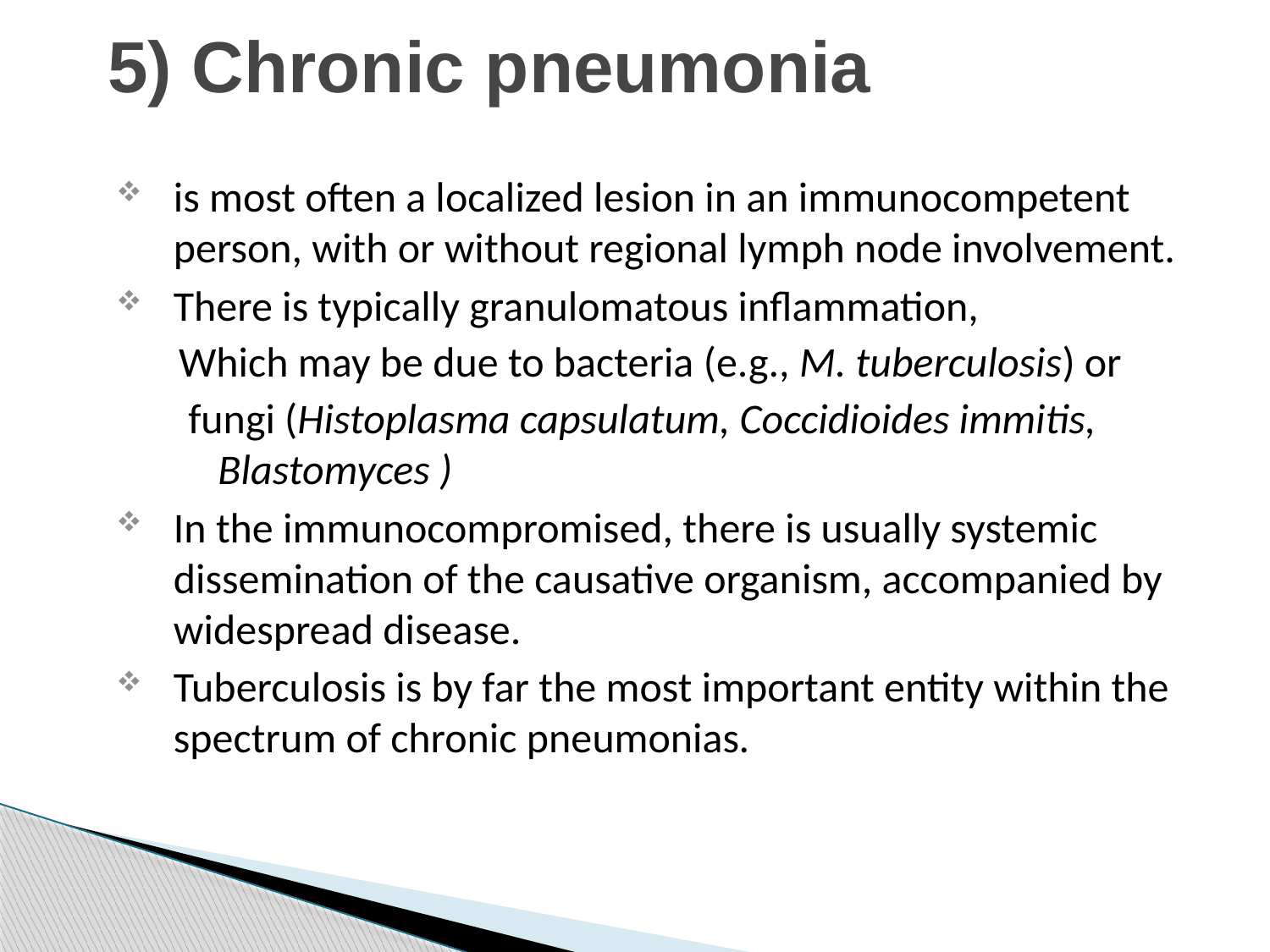

# 5) Chronic pneumonia

is most often a localized lesion in an immunocompetent person, with or without regional lymph node involvement.
There is typically granulomatous inflammation,
Which may be due to bacteria (e.g., M. tuberculosis) or
 fungi (Histoplasma capsulatum, Coccidioides immitis, Blastomyces )
In the immunocompromised, there is usually systemic dissemination of the causative organism, accompanied by widespread disease.
Tuberculosis is by far the most important entity within the spectrum of chronic pneumonias.